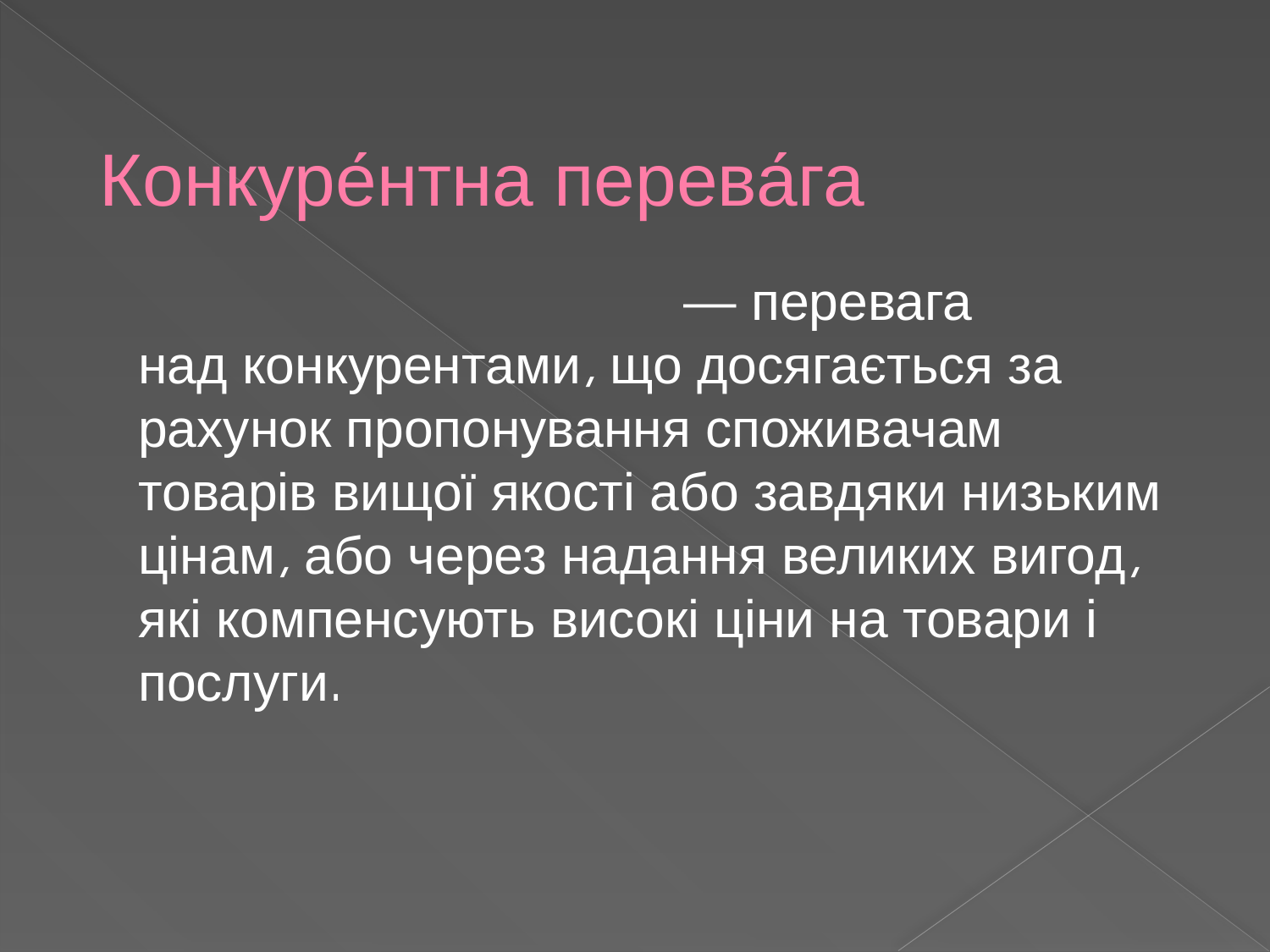

# Конкуре́нтна перева́га
                                         — перевага над конкурентами, що досягається за рахунок пропонування споживачам товарів вищої якості або завдяки низьким цінам, або через надання великих вигод, які компенсують високі ціни на товари і послуги.